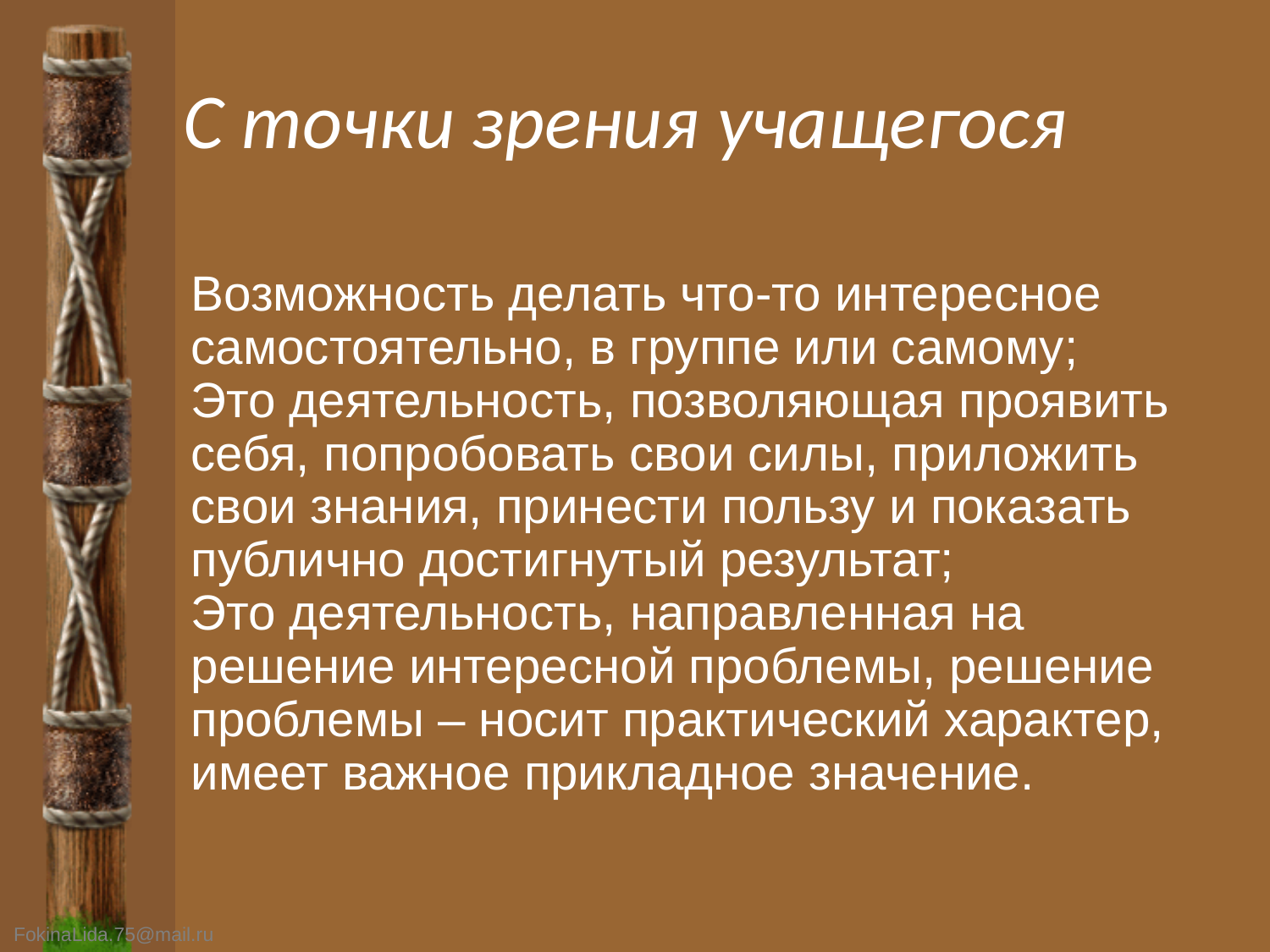

# С точки зрения учащегося
Возможность делать что-то интересное самостоятельно, в группе или самому;
Это деятельность, позволяющая проявить себя, попробовать свои силы, приложить свои знания, принести пользу и показать публично достигнутый результат;
Это деятельность, направленная на решение интересной проблемы, решение проблемы – носит практический характер, имеет важное прикладное значение.